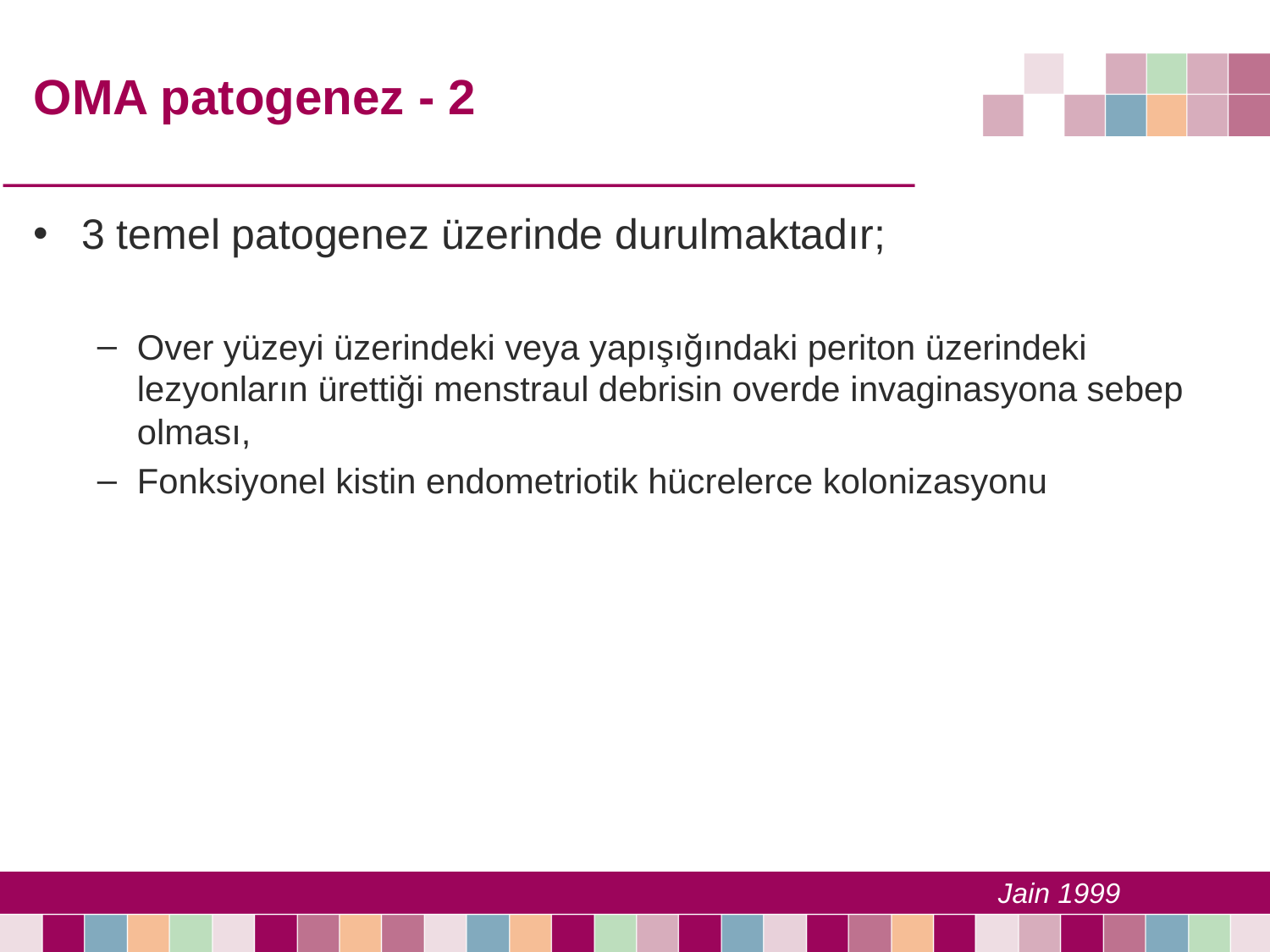

# OMA patogenez - 2
3 temel patogenez üzerinde durulmaktadır;

Over yüzeyi üzerindeki veya yapışığındaki periton üzerindeki lezyonların ürettiği menstraul debrisin overde invaginasyona sebep olması,
Fonksiyonel kistin endometriotik hücrelerce kolonizasyonu

Jain 1999